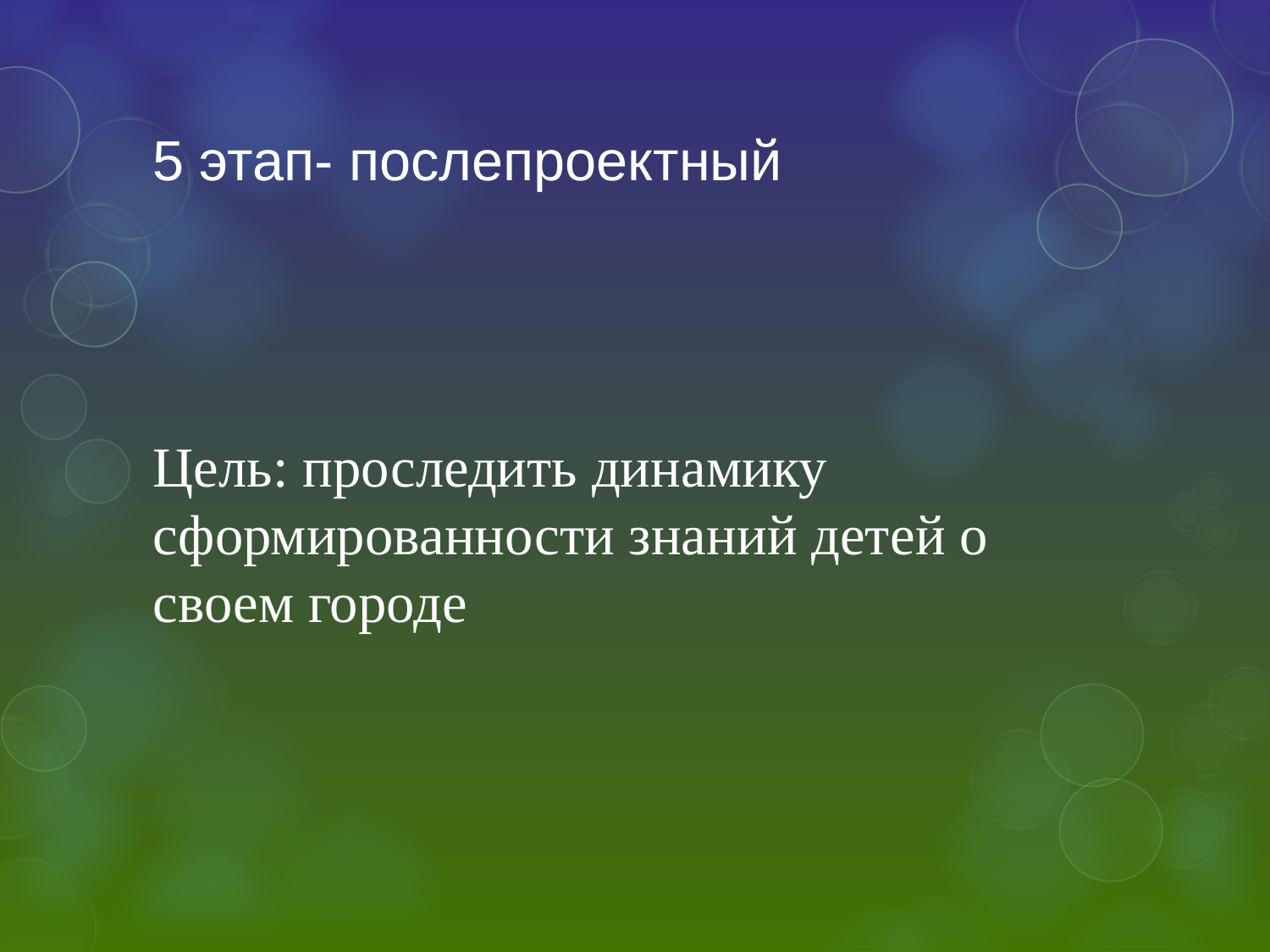

# 5 этап- послепроектный
Цель: проследить динамику сформированности знаний детей о своем городе